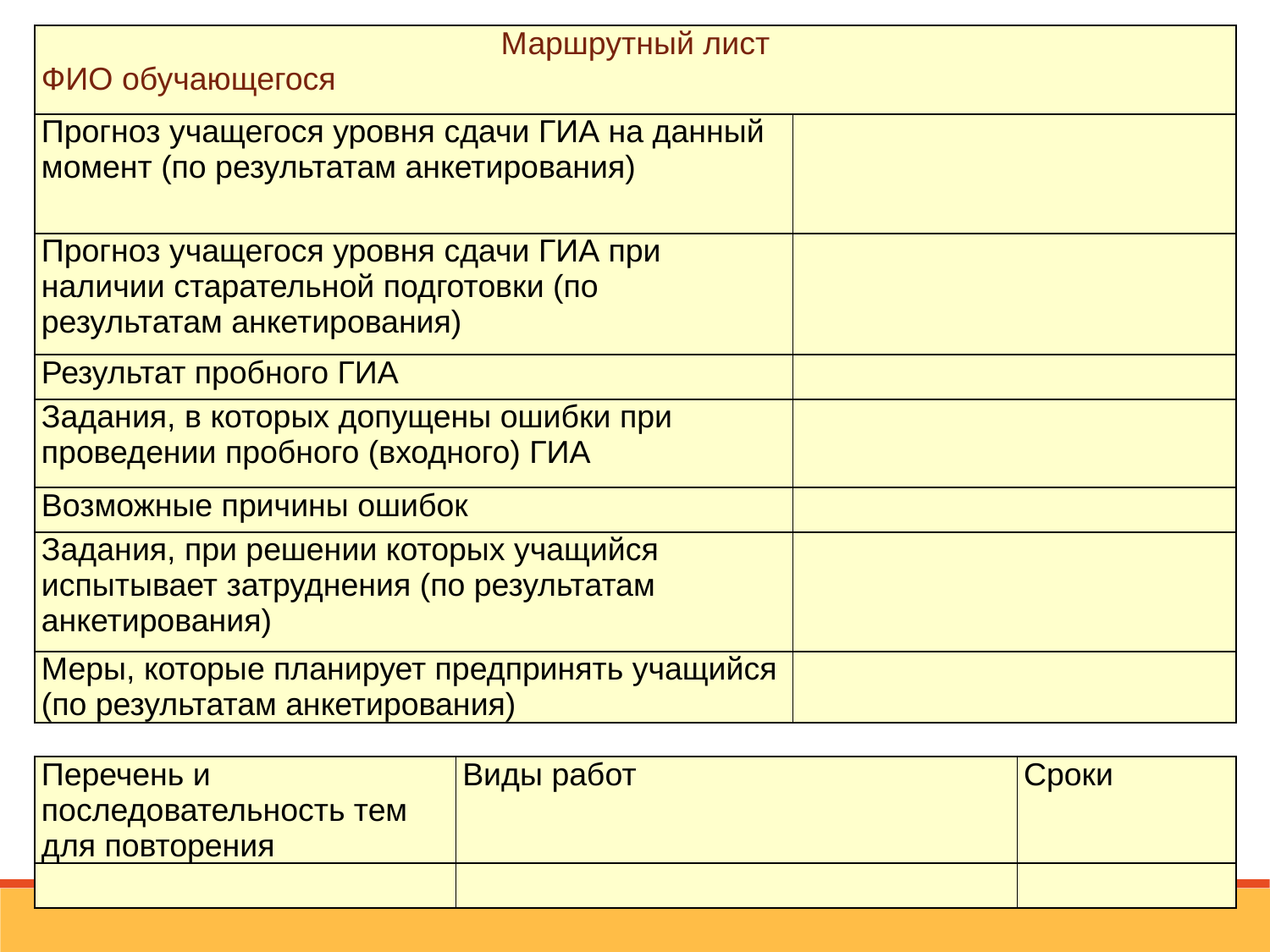

| Маршрутный лист ФИО обучающегося |  |
| --- | --- |
| Прогноз учащегося уровня сдачи ГИА на данный момент (по результатам анкетирования) |  |
| Прогноз учащегося уровня сдачи ГИА при наличии старательной подготовки (по результатам анкетирования) |  |
| Результат пробного ГИА |  |
| Задания, в которых допущены ошибки при проведении пробного (входного) ГИА |  |
| Возможные причины ошибок |  |
| Задания, при решении которых учащийся испытывает затруднения (по результатам анкетирования) |  |
| Меры, которые планирует предпринять учащийся (по результатам анкетирования) |  |
| Перечень и последовательность тем для повторения | Виды работ | Сроки |
| --- | --- | --- |
|  |  |  |